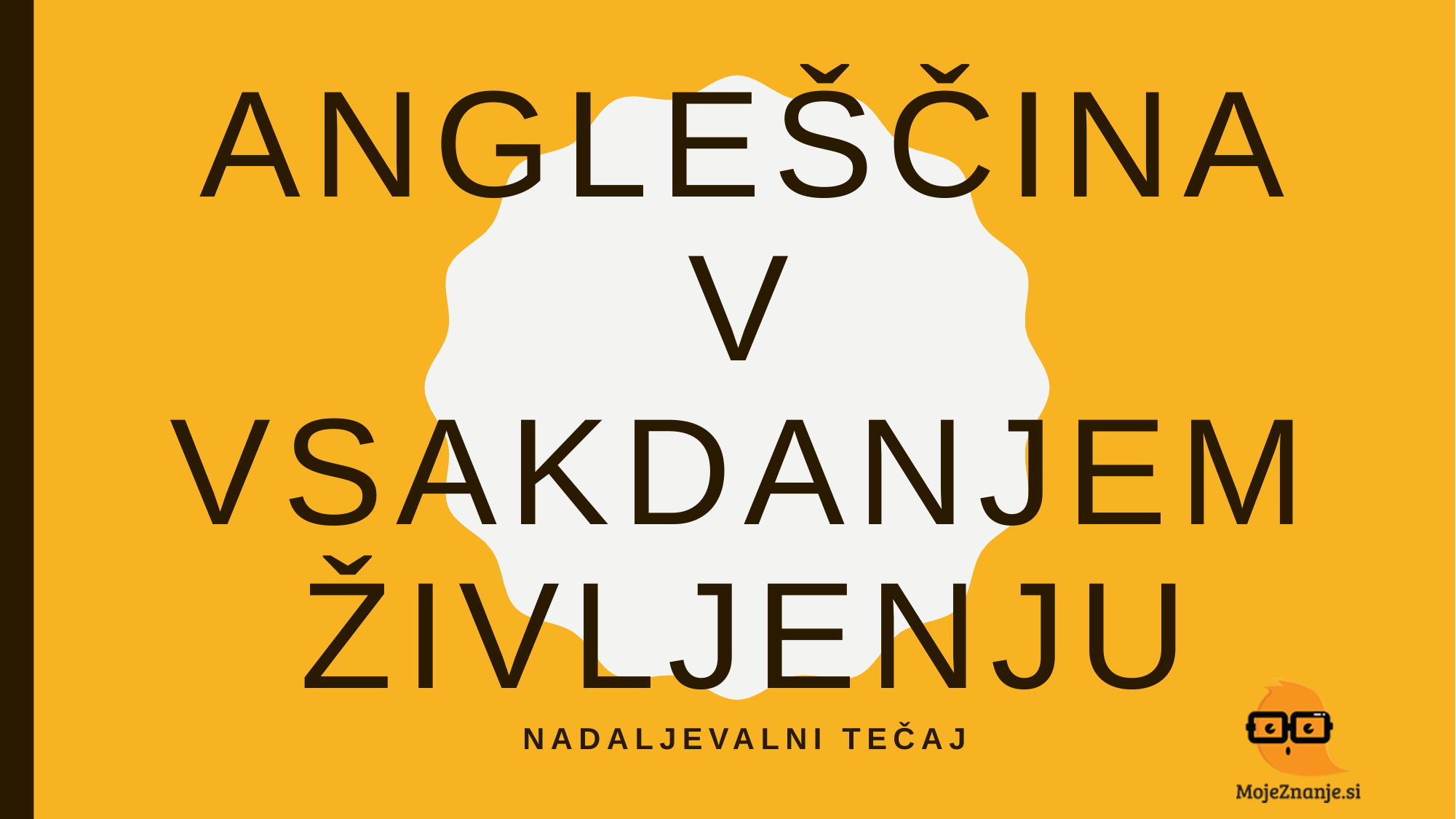

# ANGLEŠČINA V VSAKDANJEM ŽIVLJENJU
nadaljevalni teČaj